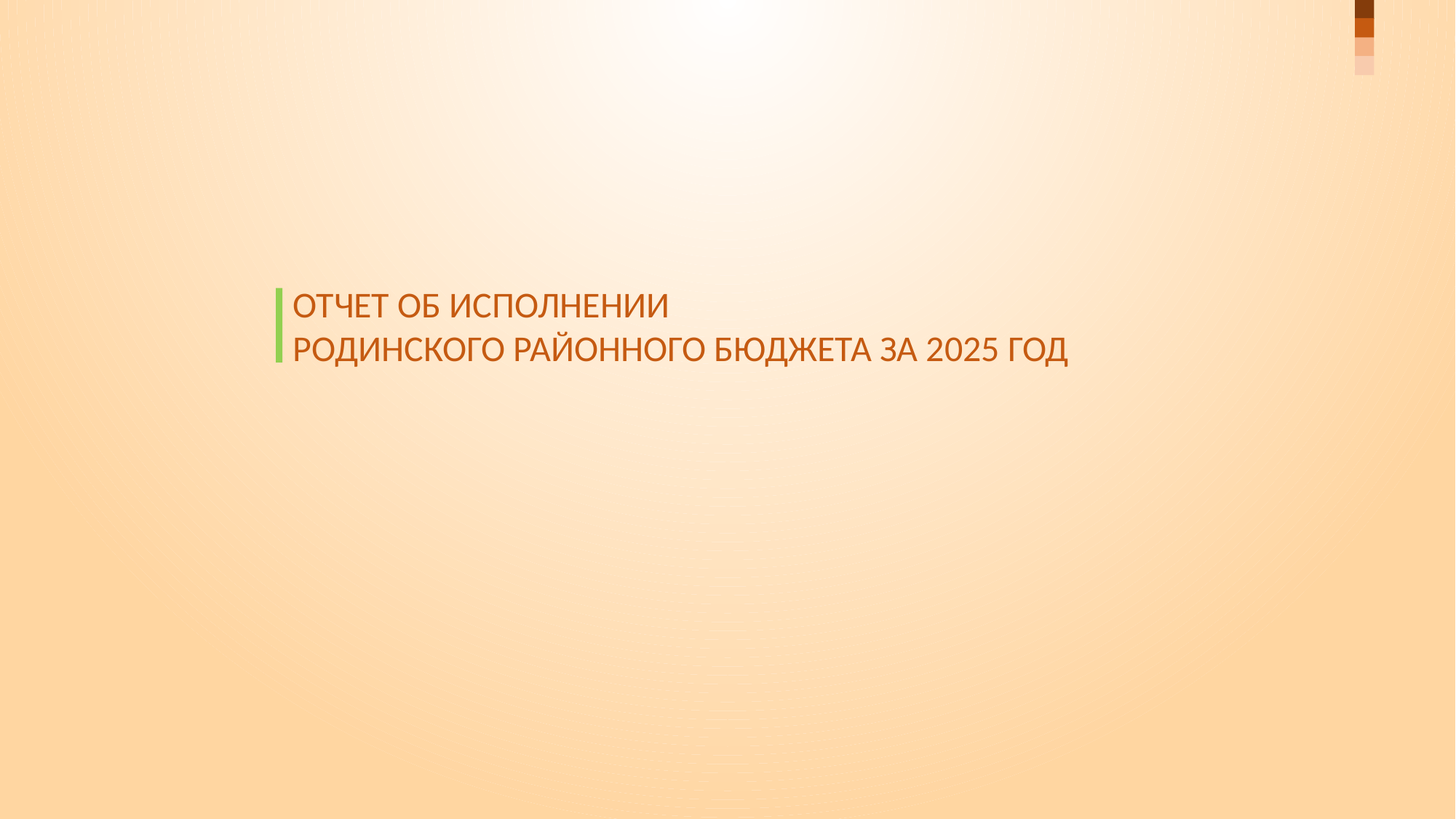

ОТЧЕТ ОБ ИСПОЛНЕНИИ
РОДИНСКОГО РАЙОННОГО БЮДЖЕТА ЗА 2025 ГОД

₽